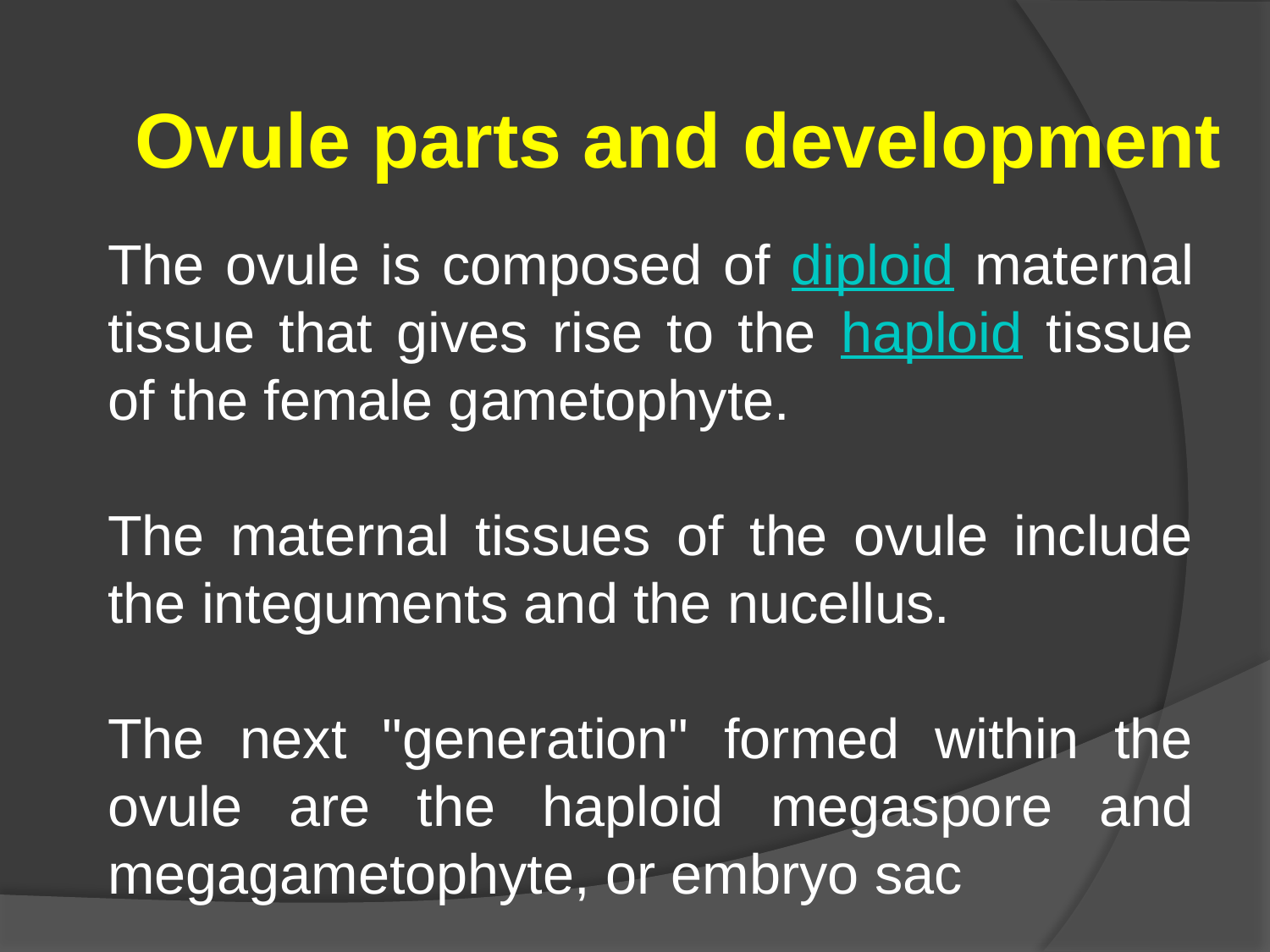

Ovule parts and development
The ovule is composed of diploid maternal tissue that gives rise to the haploid tissue of the female gametophyte.

The maternal tissues of the ovule include the integuments and the nucellus.

The next "generation" formed within the ovule are the haploid megaspore and megagametophyte, or embryo sac